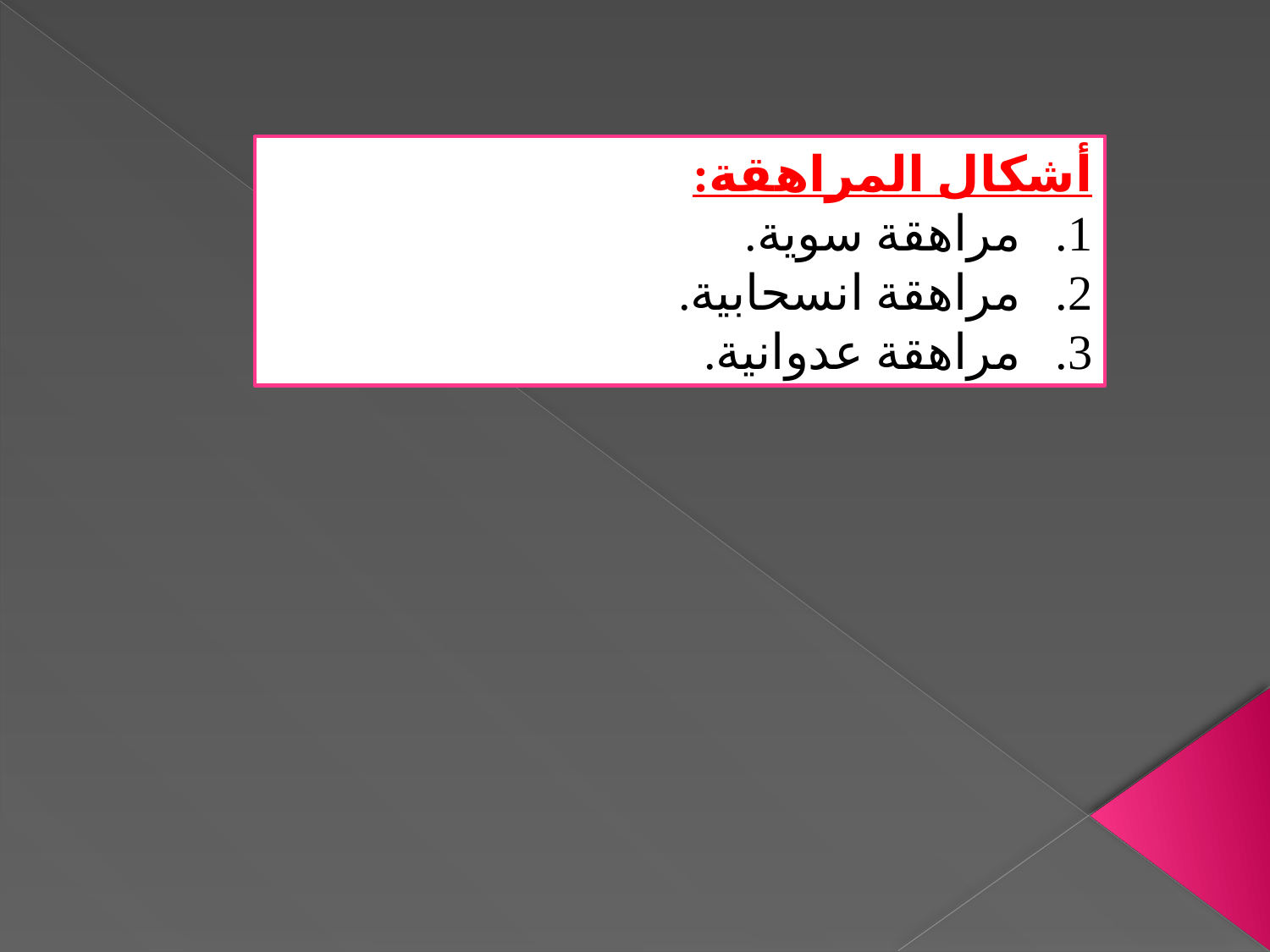

أشكال المراهقة:
مراهقة سوية.
مراهقة انسحابية.
مراهقة عدوانية.